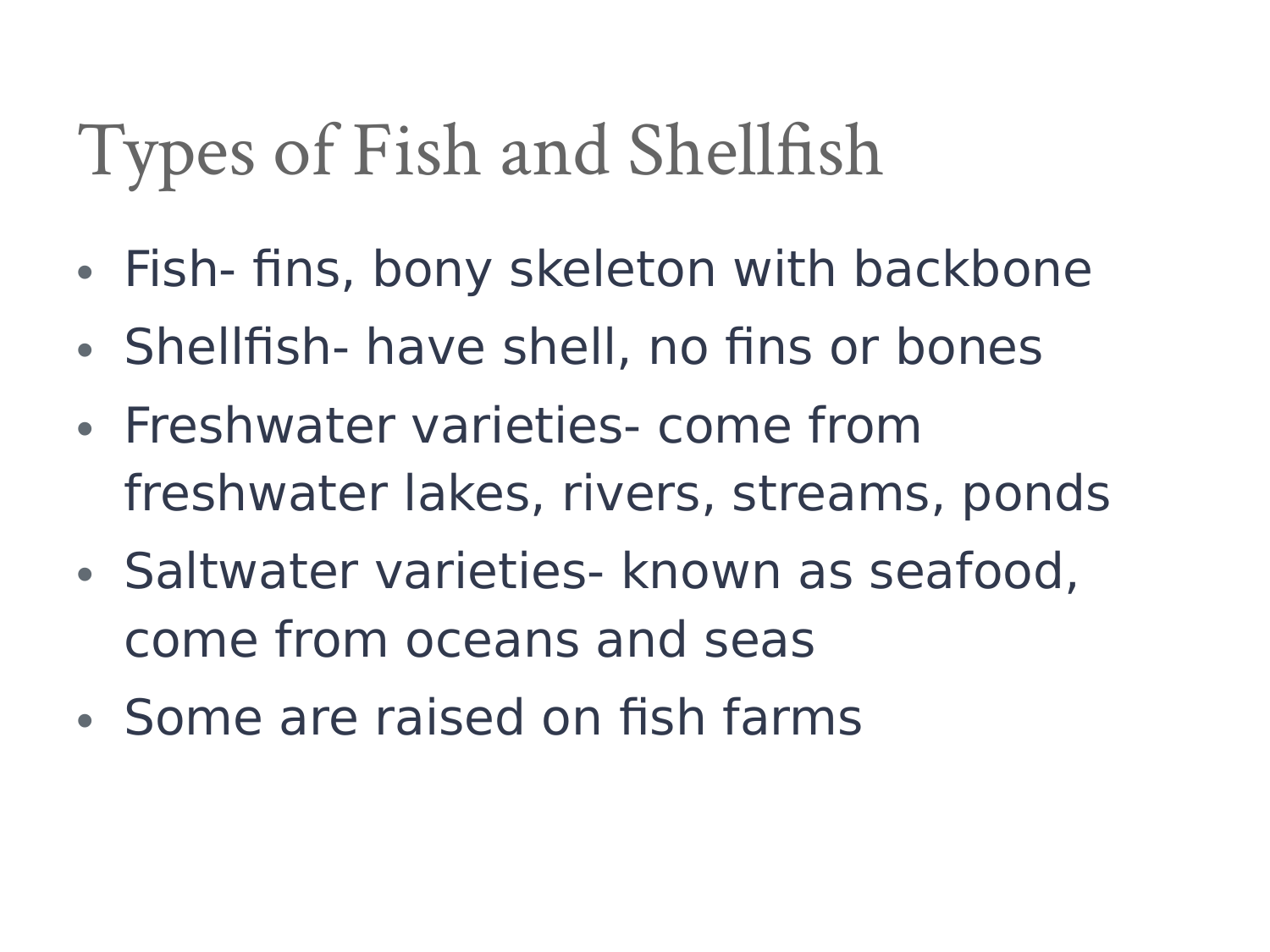

# Types of Fish and Shellfish
Fish- fins, bony skeleton with backbone
Shellfish- have shell, no fins or bones
Freshwater varieties- come from freshwater lakes, rivers, streams, ponds
Saltwater varieties- known as seafood, come from oceans and seas
Some are raised on fish farms